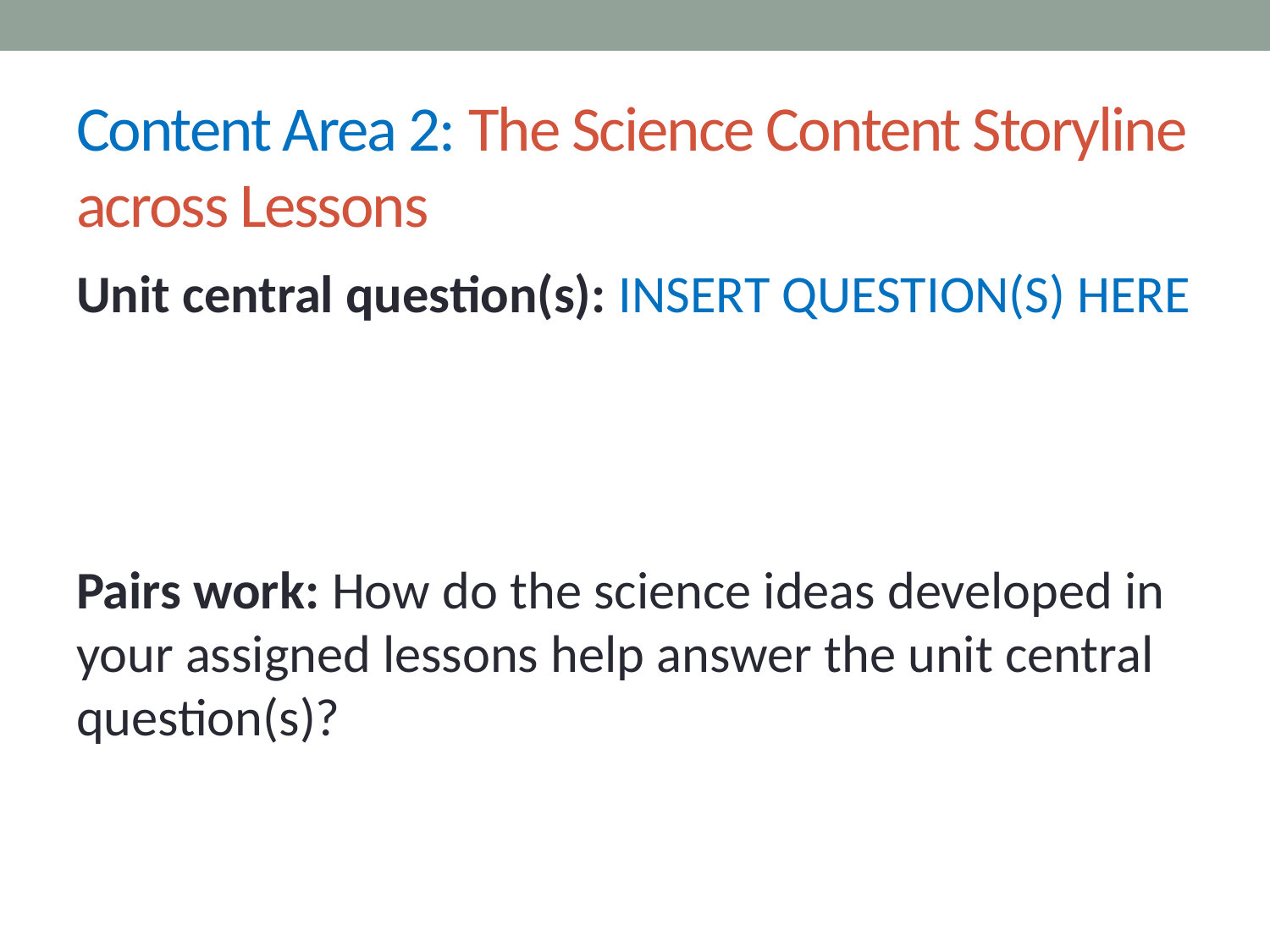

# Content Area 2: The Science Content Storyline across Lessons
Unit central question(s): INSERT QUESTION(S) HERE

Pairs work: How do the science ideas developed in your assigned lessons help answer the unit central question(s)?